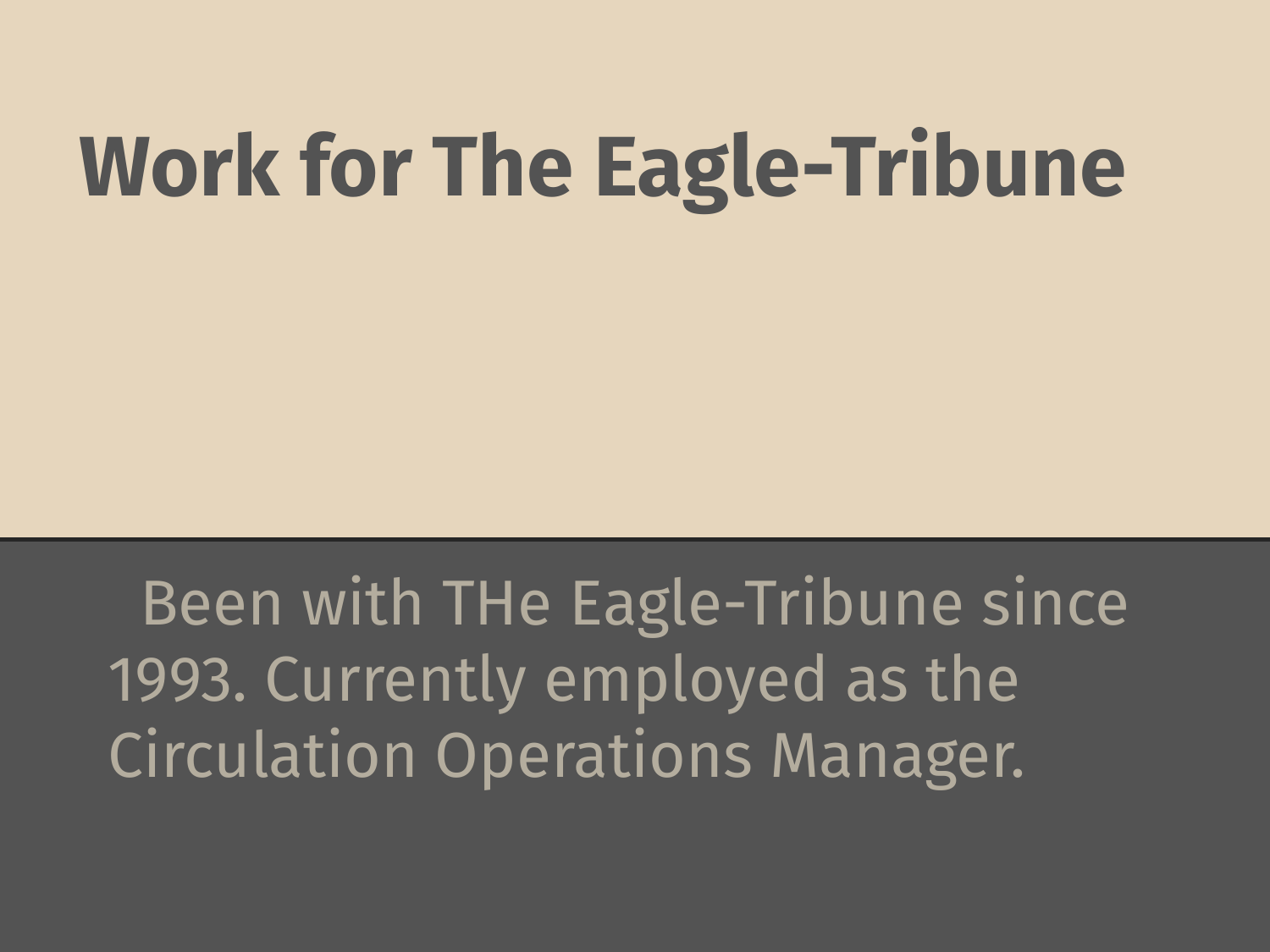

# Work for The Eagle-Tribune
Been with THe Eagle-Tribune since 1993. Currently employed as the Circulation Operations Manager.